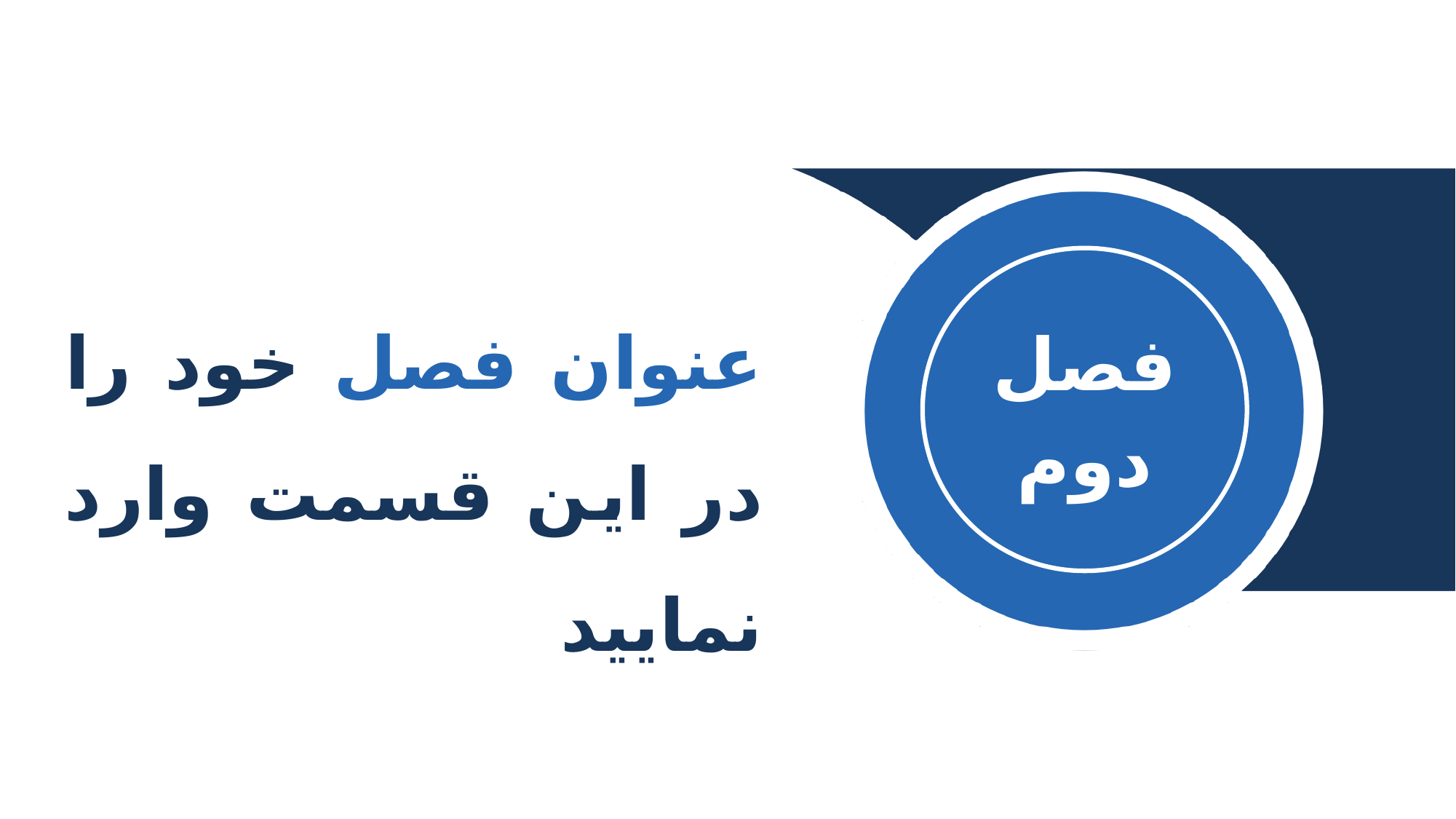

فصل
دوم
عنوان فصل خود را در این قسمت وارد نمایید